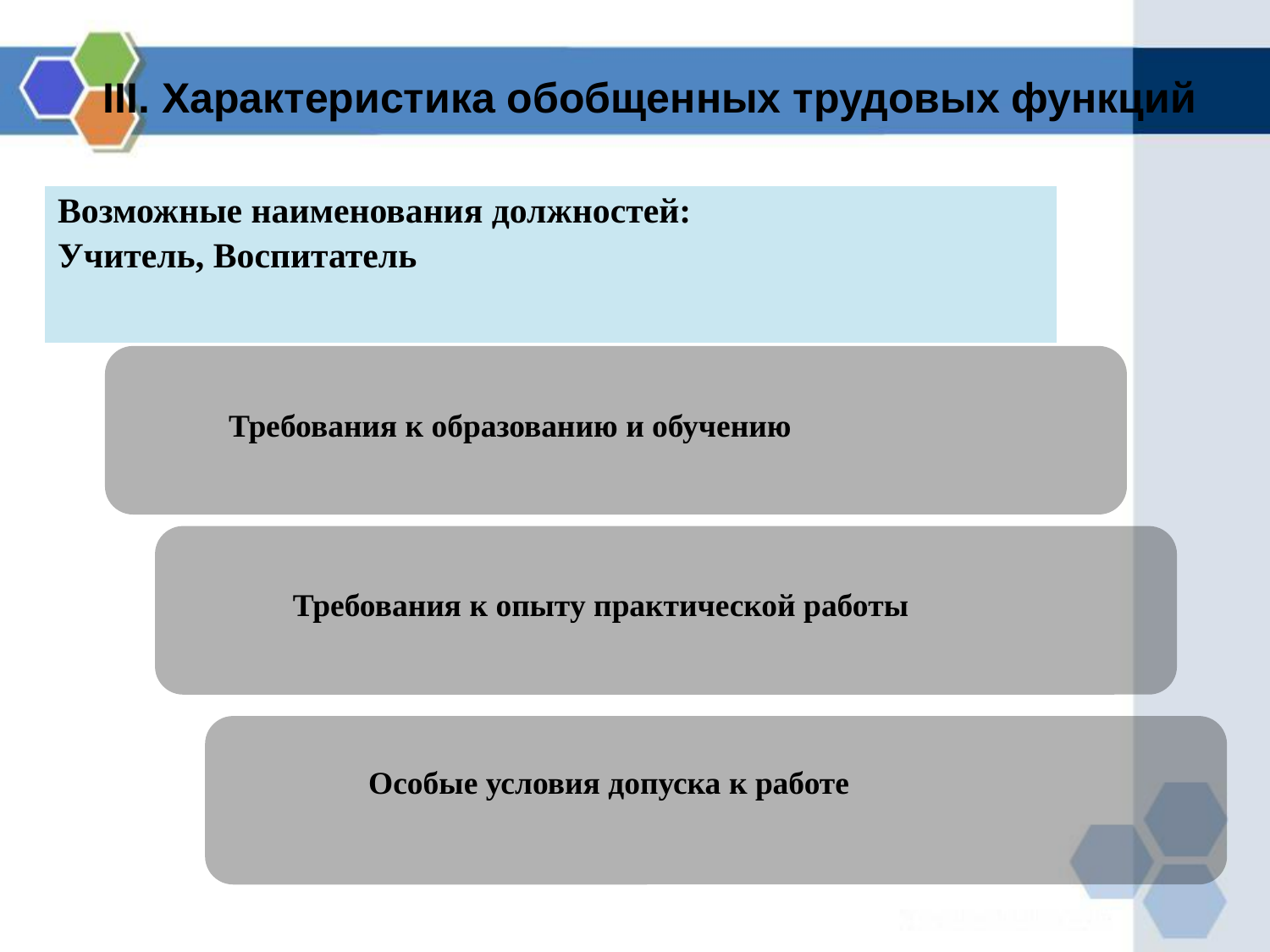

# III. Характеристика обобщенных трудовых функций
Возможные наименования должностей:
Учитель, Воспитатель

Требования к образованию и обучению

Требования к опыту практической работы

Особые условия допуска к работе